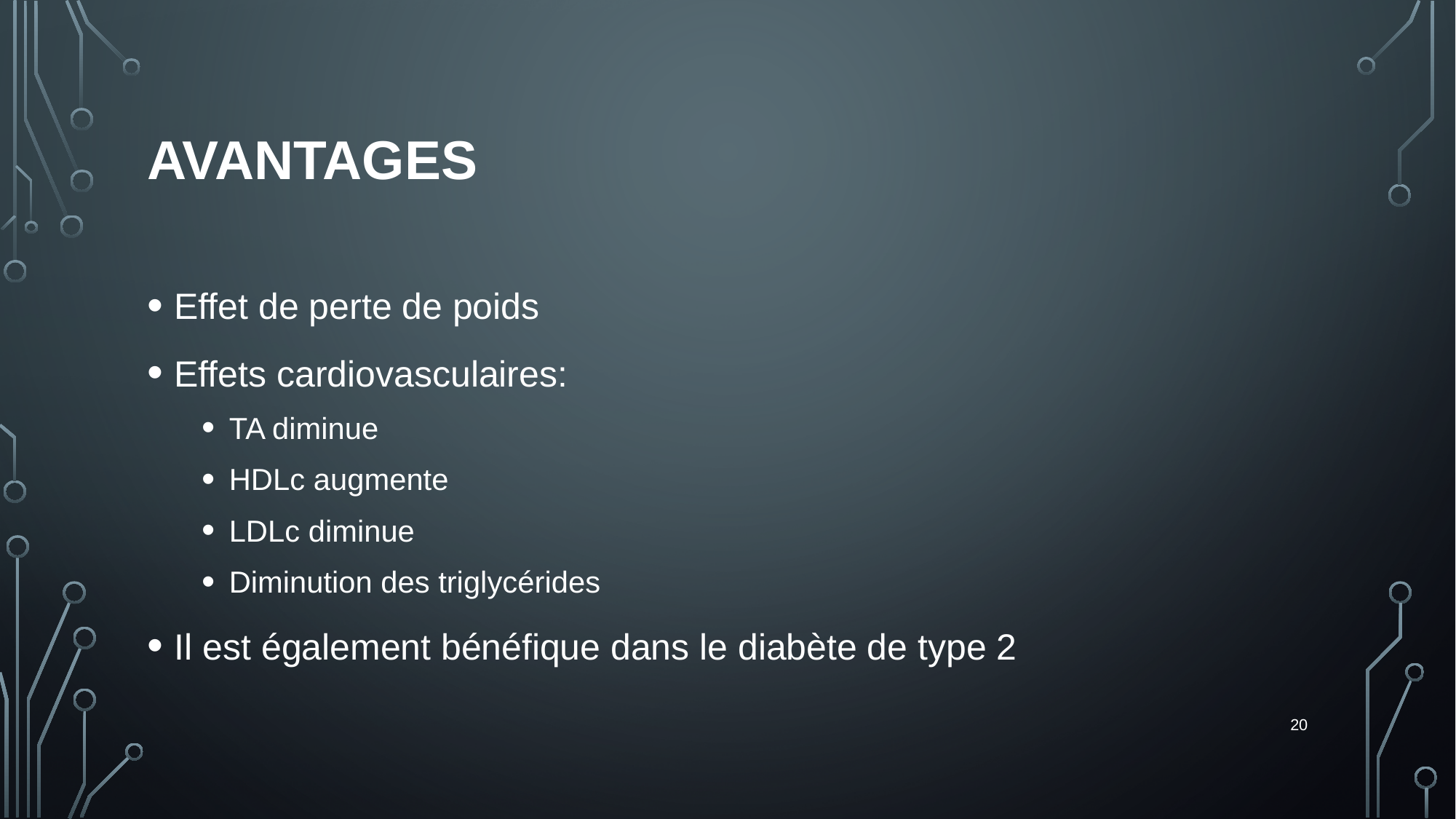

# AVANTAGES
Effet de perte de poids
Effets cardiovasculaires:
TA diminue
HDLc augmente
LDLc diminue
Diminution des triglycérides
Il est également bénéfique dans le diabète de type 2

20